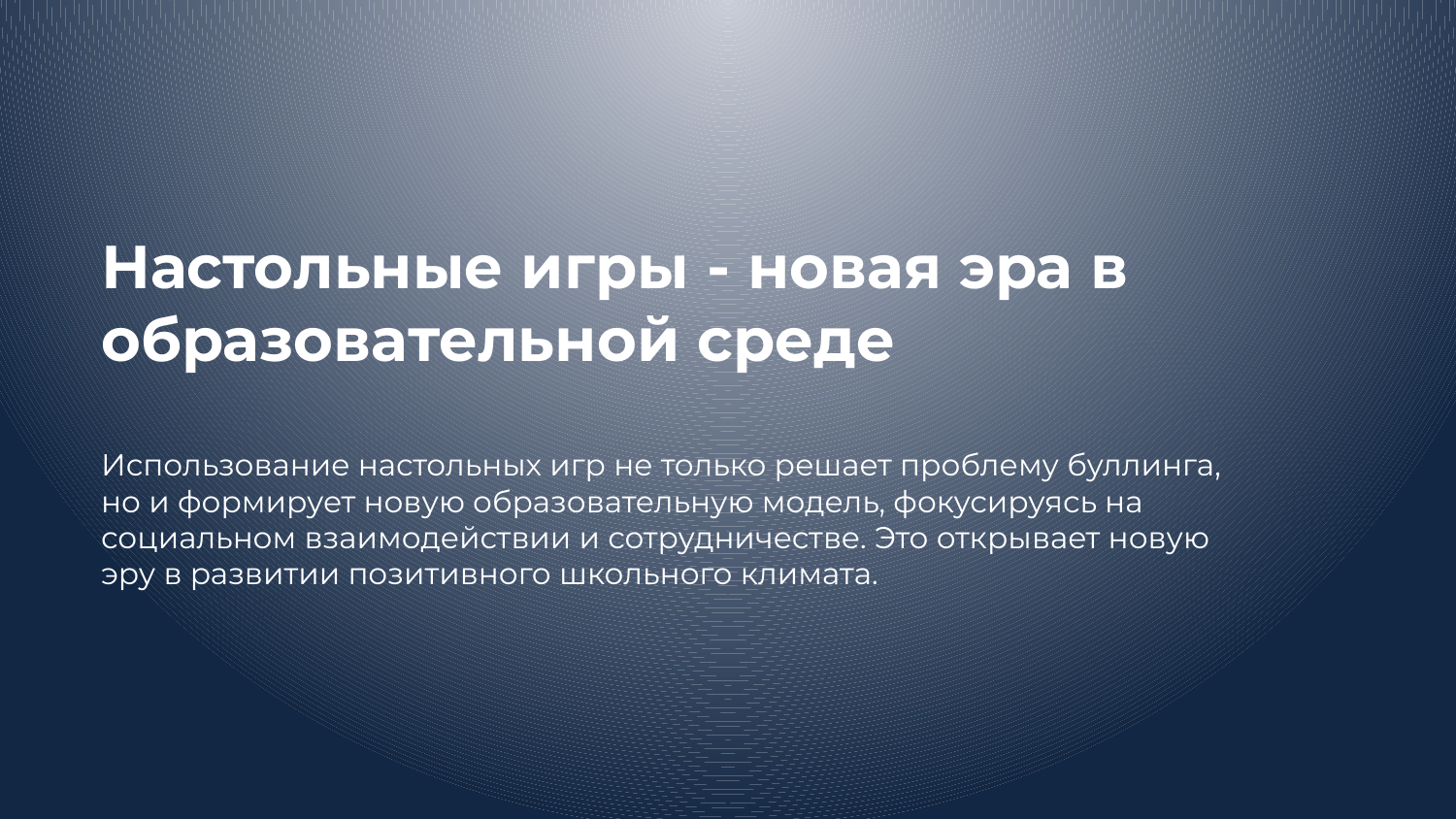

Настольные игры - новая эра в образовательной среде
Использование настольных игр не только решает проблему буллинга, но и формирует новую образовательную модель, фокусируясь на социальном взаимодействии и сотрудничестве. Это открывает новую эру в развитии позитивного школьного климата.